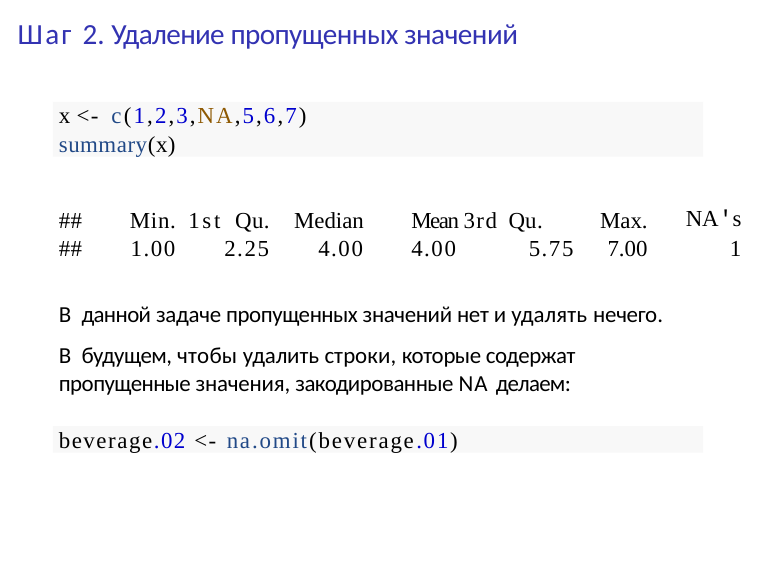

# Шаг 2. Удаление пропущенных значений
x <- c(1,2,3,NA,5,6,7)
summary(x)
| ## | Min. 1st Qu. Median | Mean 3rd Qu. | Max. | NA's |
| --- | --- | --- | --- | --- |
| ## | 1.00 2.25 4.00 | 4.00 5.75 | 7.00 | 1 |
В данной задаче пропущенных значений нет и удалять нечего.
В будущем, чтобы удалить строки, которые содержат  пропущенные значения, закодированные NA делаем:
beverage.02 <- na.omit(beverage.01)